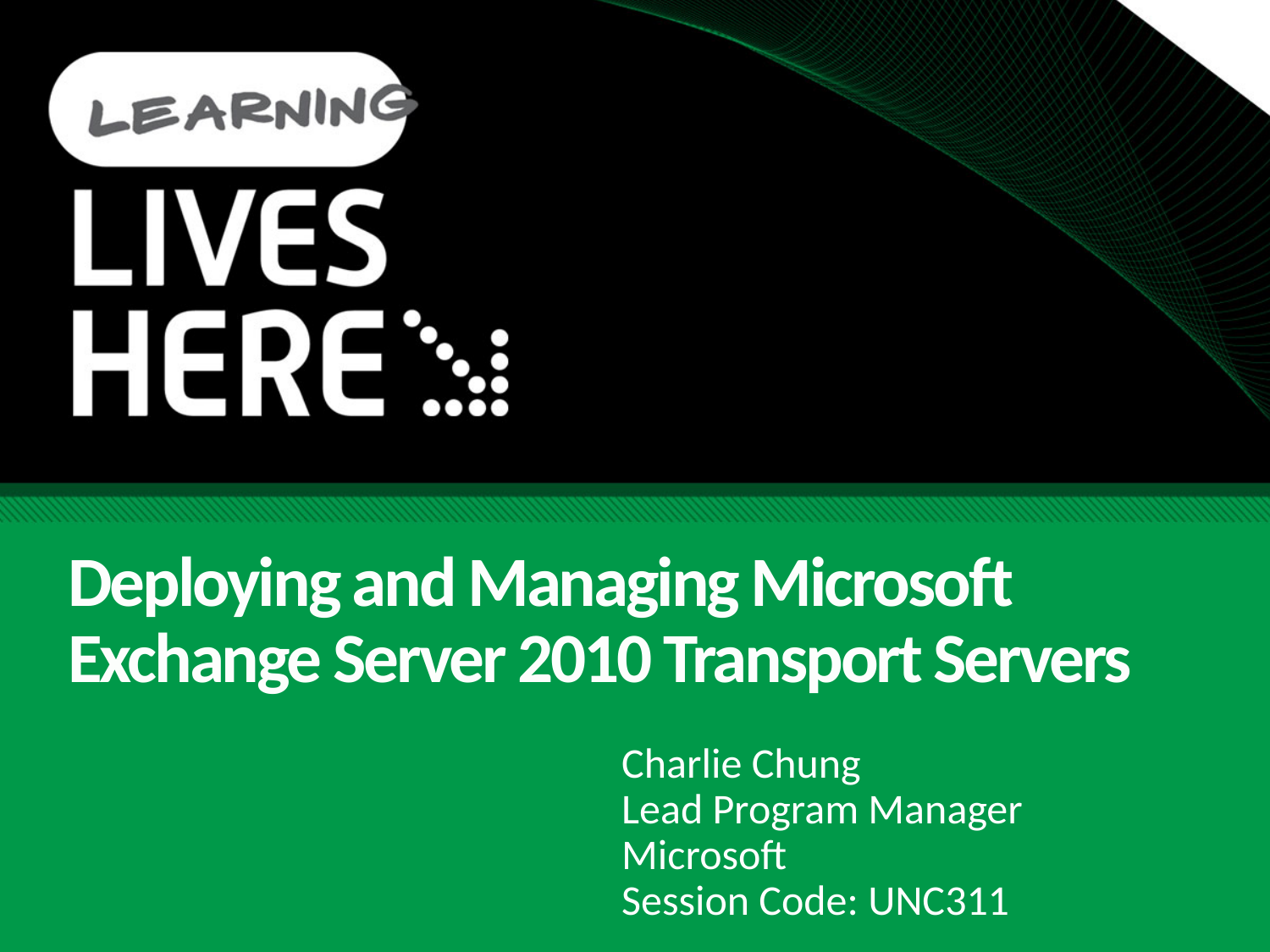

# Deploying and Managing Microsoft Exchange Server 2010 Transport Servers
Charlie Chung
Lead Program Manager
Microsoft
Session Code: UNC311